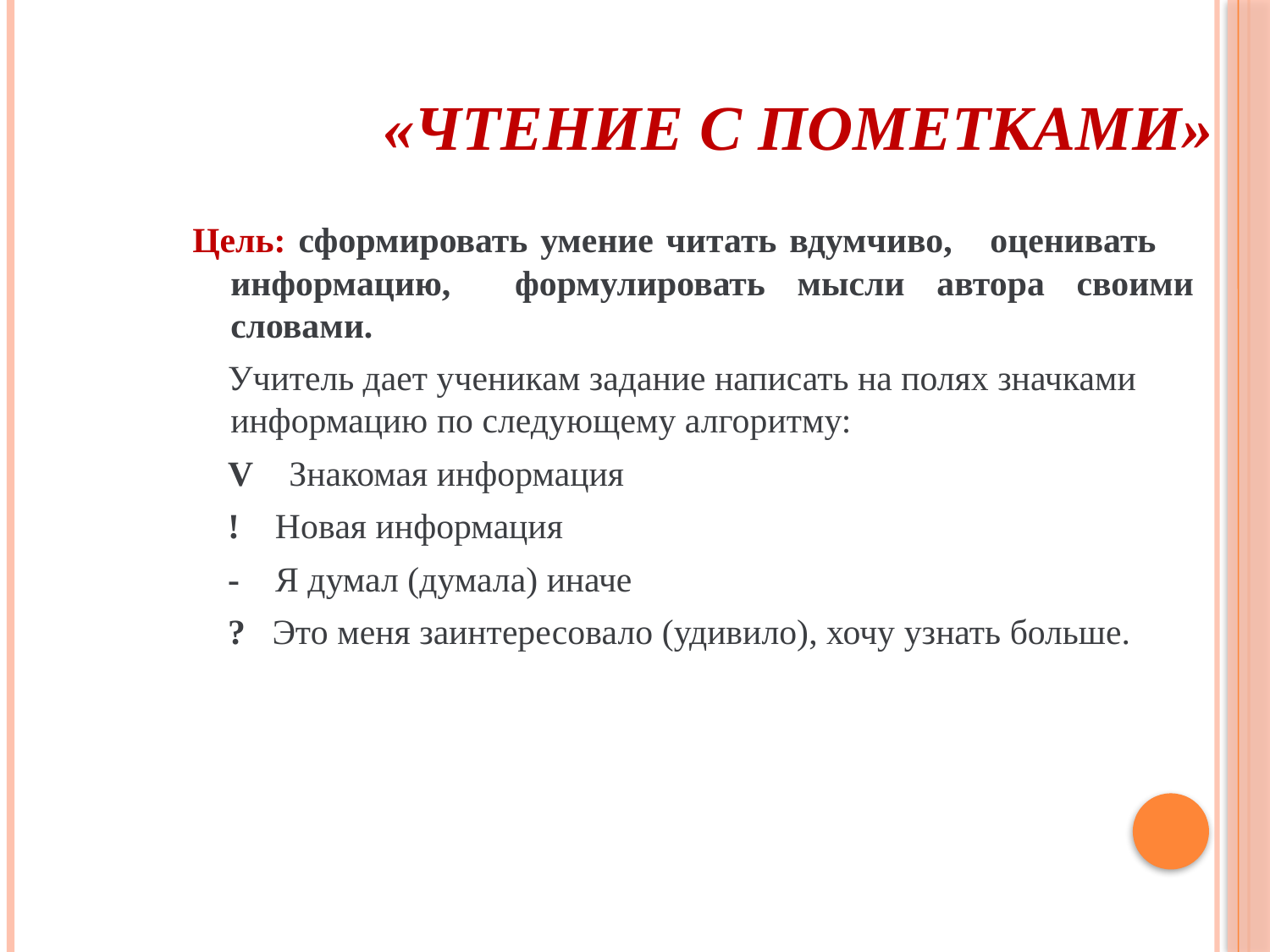

# «Чтение с пометками»
Цель: сформировать умение читать вдумчиво,   оценивать    информацию,  формулировать мысли автора своими словами.
    Учитель дает ученикам задание написать на полях значками информацию по следующему алгоритму:
    V    Знакомая информация
    !    Новая информация
    -    Я думал (думала) иначе
    ?   Это меня заинтересовало (удивило), хочу узнать больше.